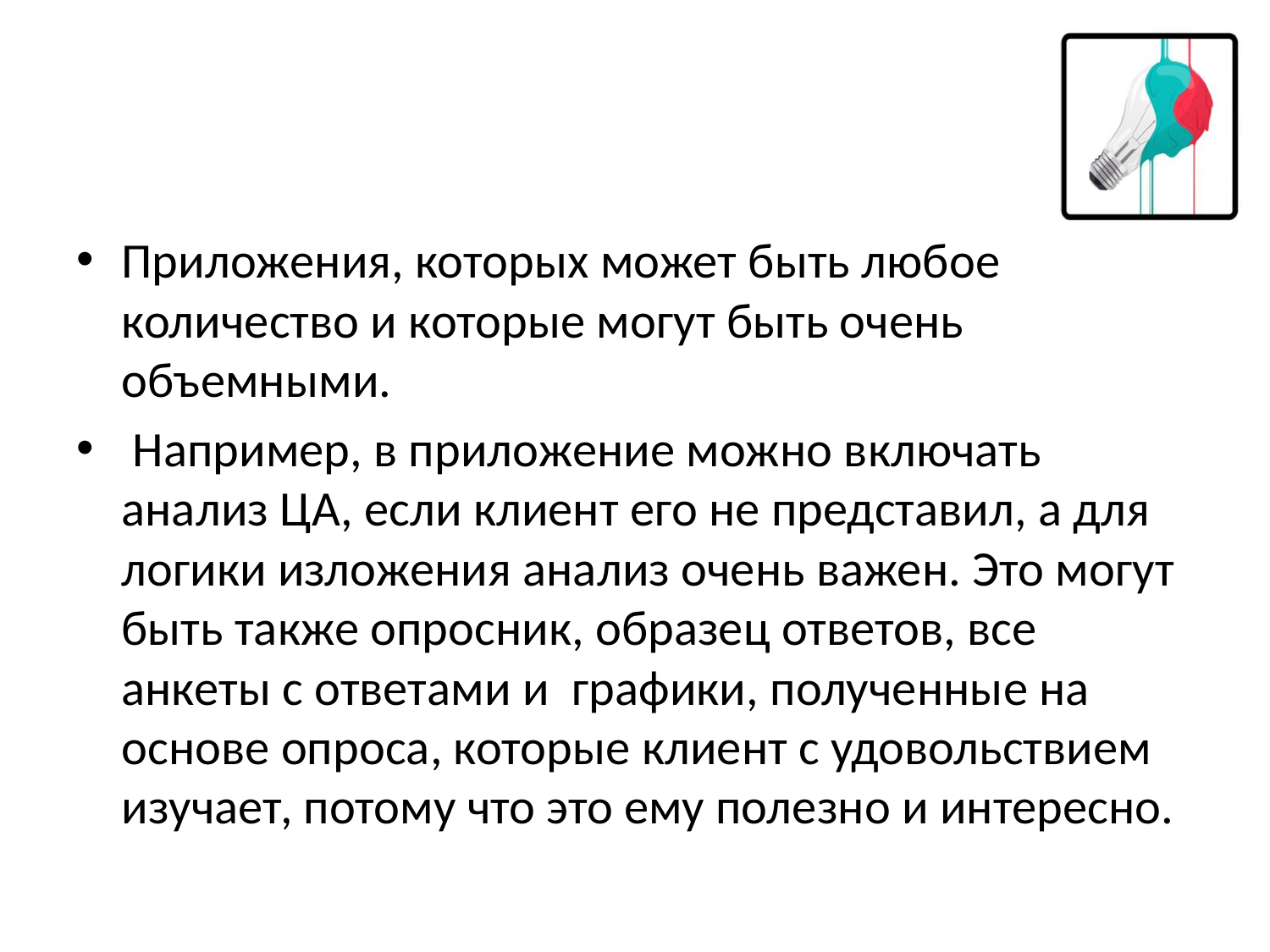

Приложения, которых может быть любое количество и которые могут быть очень объемными.
 Например, в приложение можно включать анализ ЦА, если клиент его не представил, а для логики изложения анализ очень важен. Это могут быть также опросник, образец ответов, все анкеты с ответами и  графики, полученные на основе опроса, которые клиент с удовольствием изучает, потому что это ему полезно и интересно.